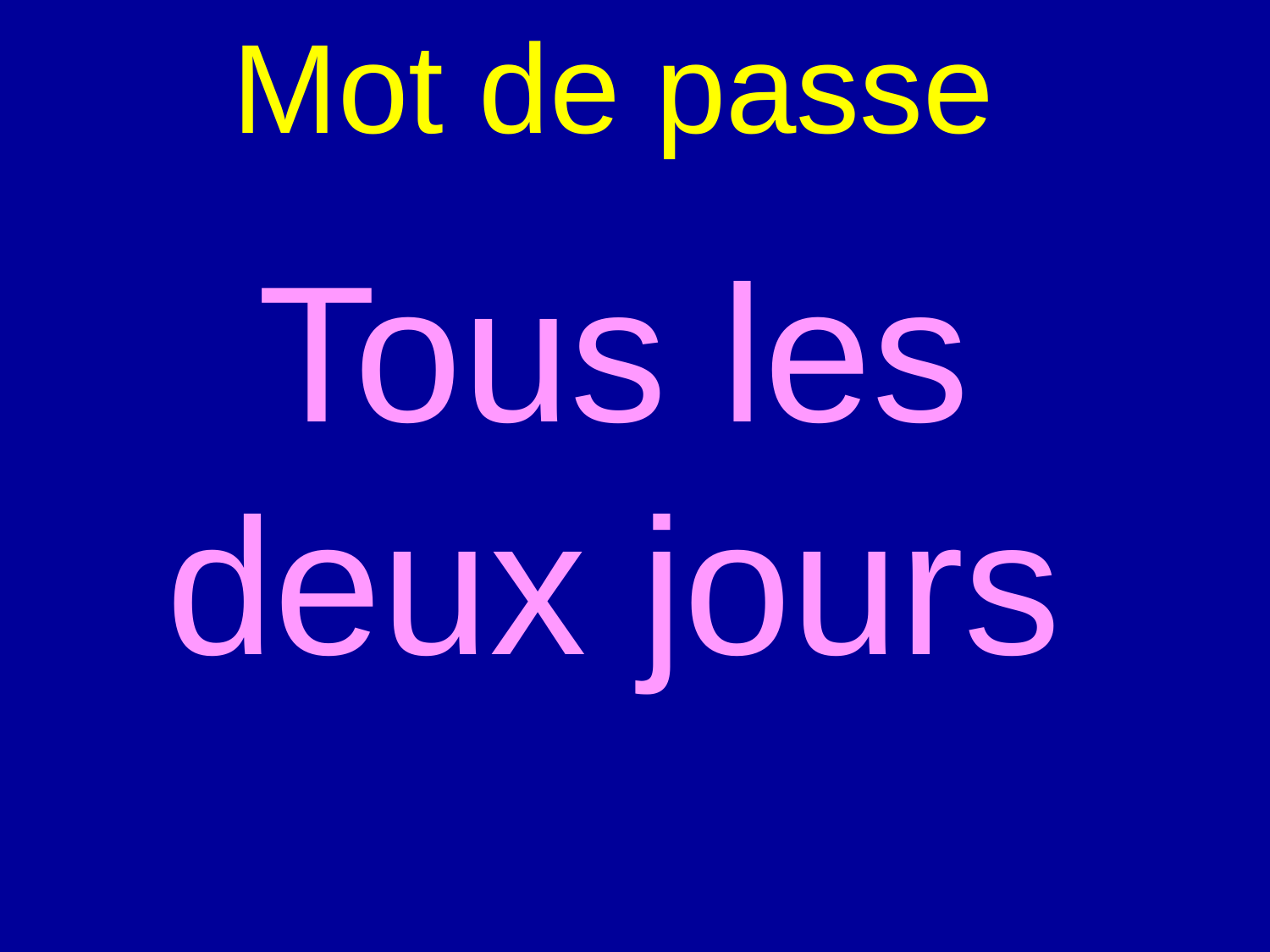

Mot de passe
Tous les deux jours